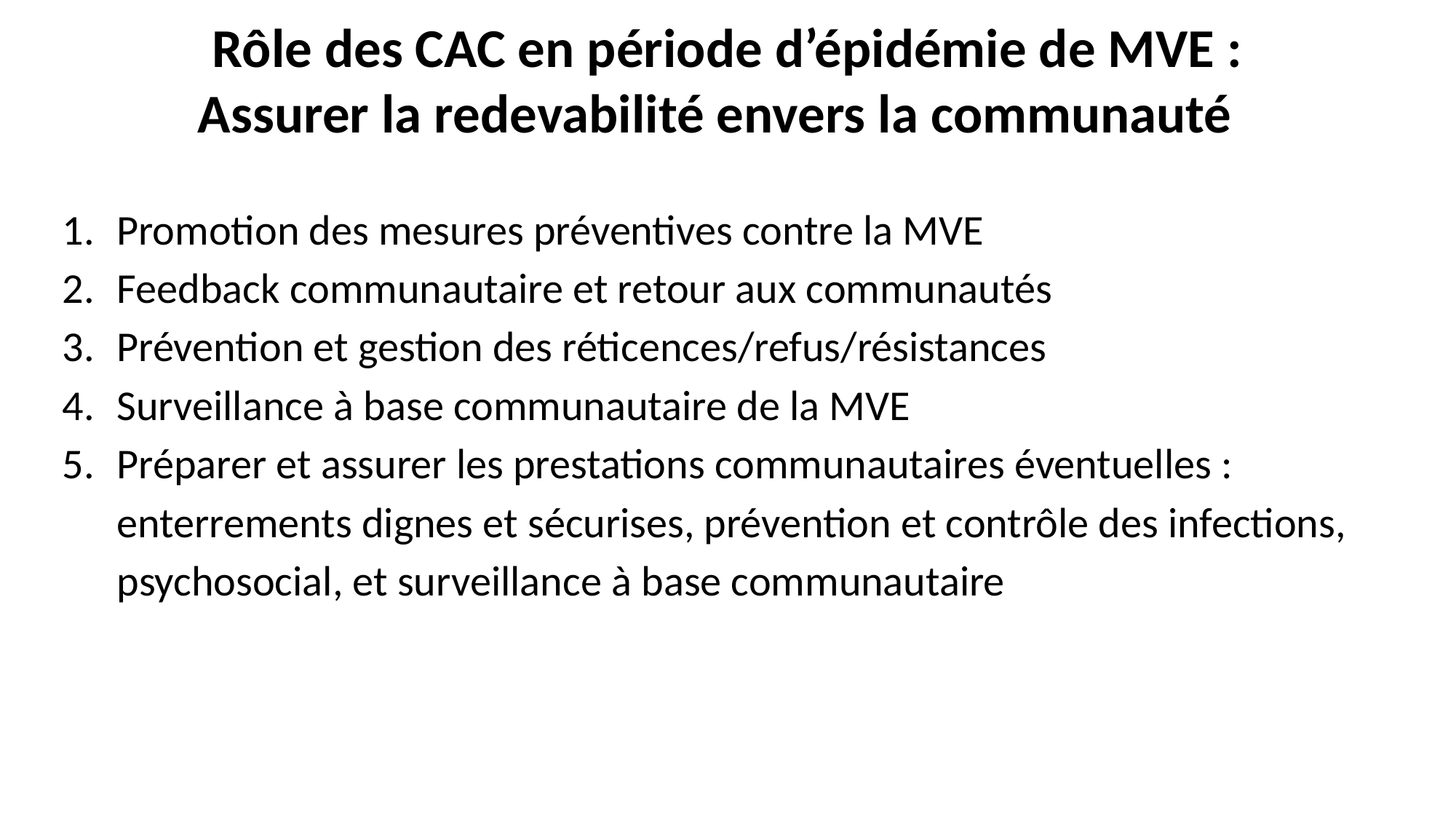

# Rôle des CAC en période d’épidémie de MVE : Assurer la redevabilité envers la communauté
Promotion des mesures préventives contre la MVE
Feedback communautaire et retour aux communautés
Prévention et gestion des réticences/refus/résistances
Surveillance à base communautaire de la MVE
Préparer et assurer les prestations communautaires éventuelles : enterrements dignes et sécurises, prévention et contrôle des infections, psychosocial, et surveillance à base communautaire